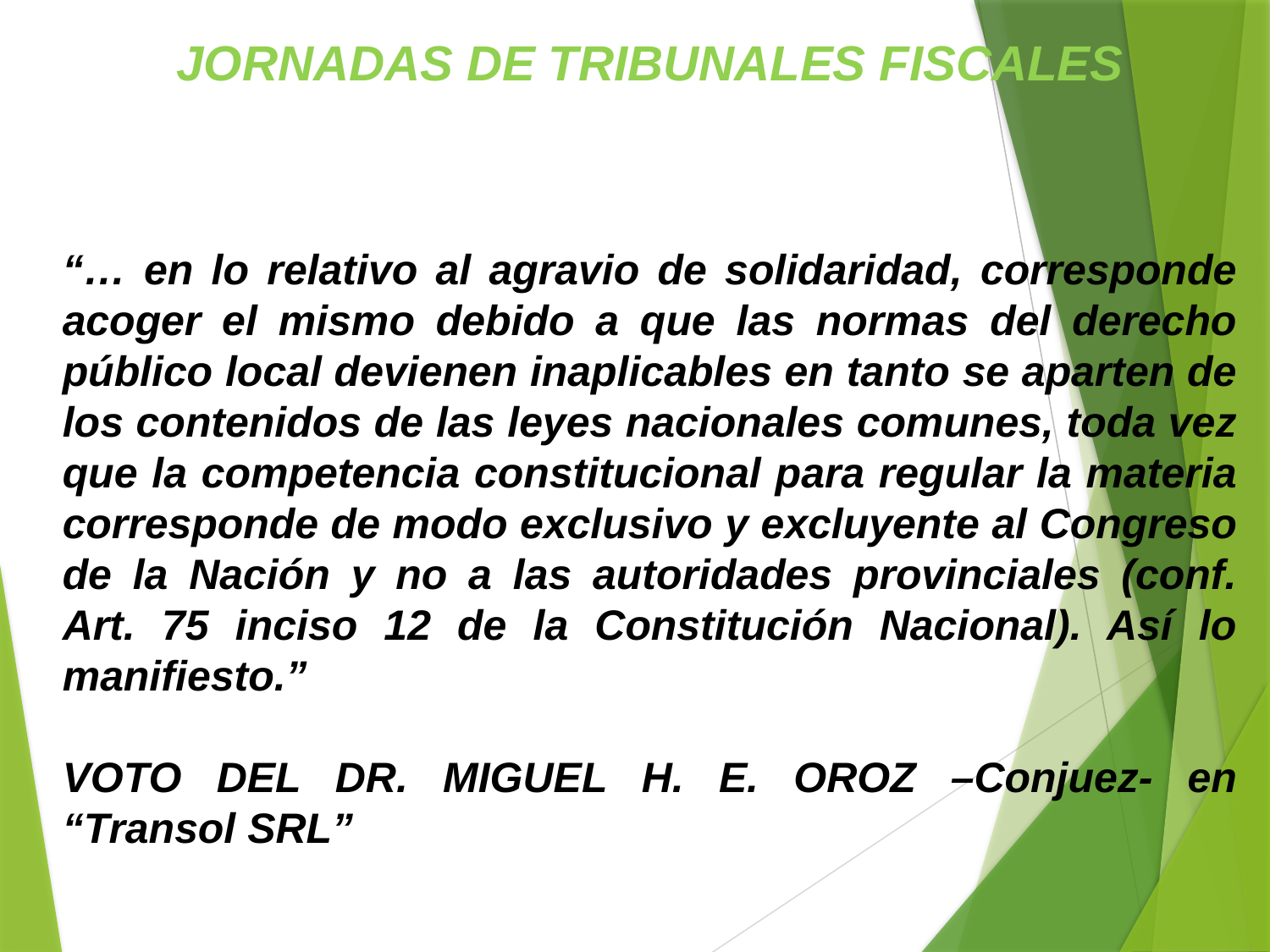

JORNADAS DE TRIBUNALES FISCALES

“… en lo relativo al agravio de solidaridad, corresponde acoger el mismo debido a que las normas del derecho público local devienen inaplicables en tanto se aparten de los contenidos de las leyes nacionales comunes, toda vez que la competencia constitucional para regular la materia corresponde de modo exclusivo y excluyente al Congreso de la Nación y no a las autoridades provinciales (conf. Art. 75 inciso 12 de la Constitución Nacional). Así lo manifiesto.”

VOTO DEL DR. MIGUEL H. E. OROZ –Conjuez- en “Transol SRL”